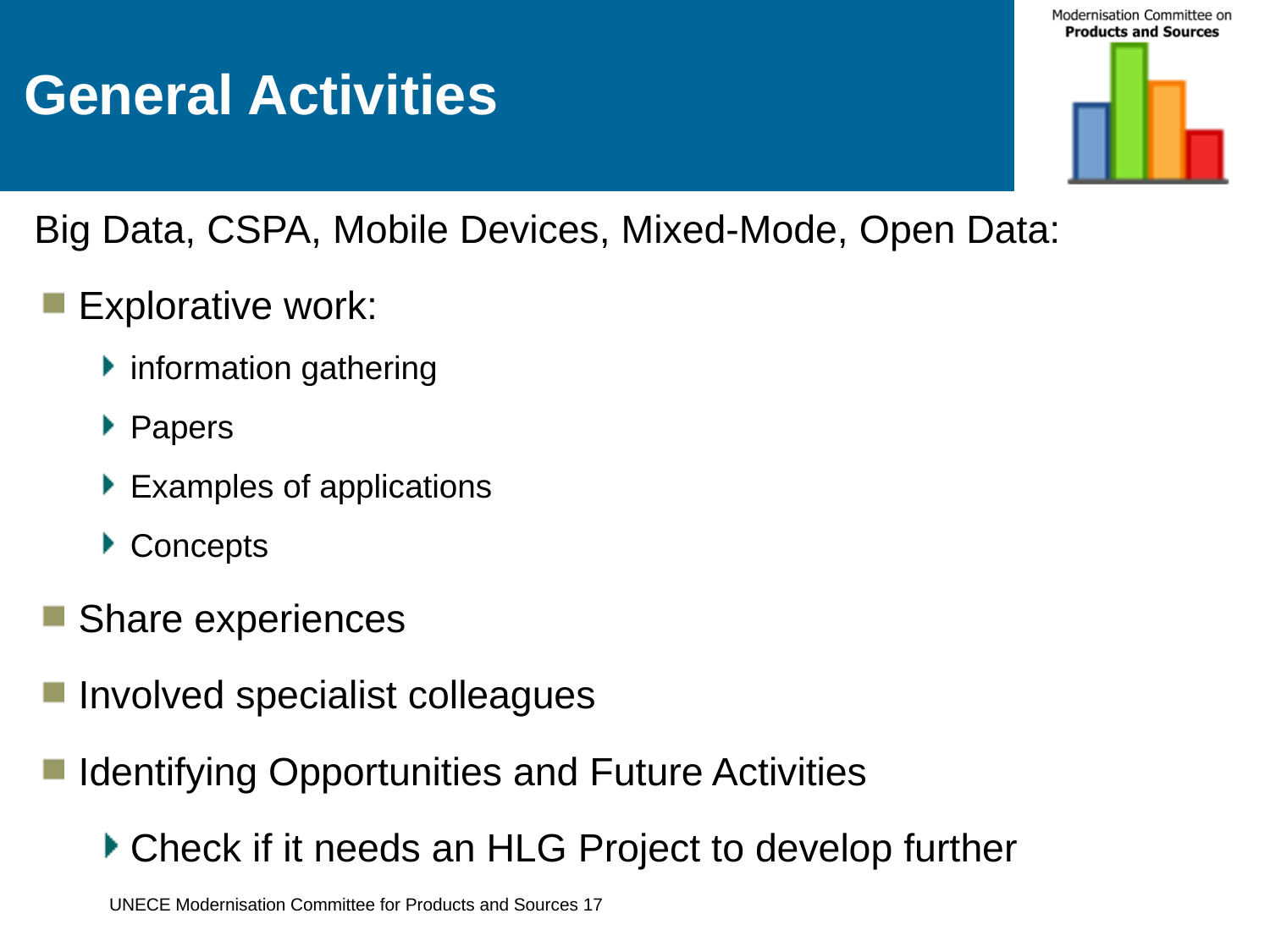

# General Activities
Big Data, CSPA, Mobile Devices, Mixed-Mode, Open Data:
Explorative work:
information gathering
Papers
Examples of applications
Concepts
Share experiences
Involved specialist colleagues
Identifying Opportunities and Future Activities
Check if it needs an HLG Project to develop further
UNECE Modernisation Committee for Products and Sources 17